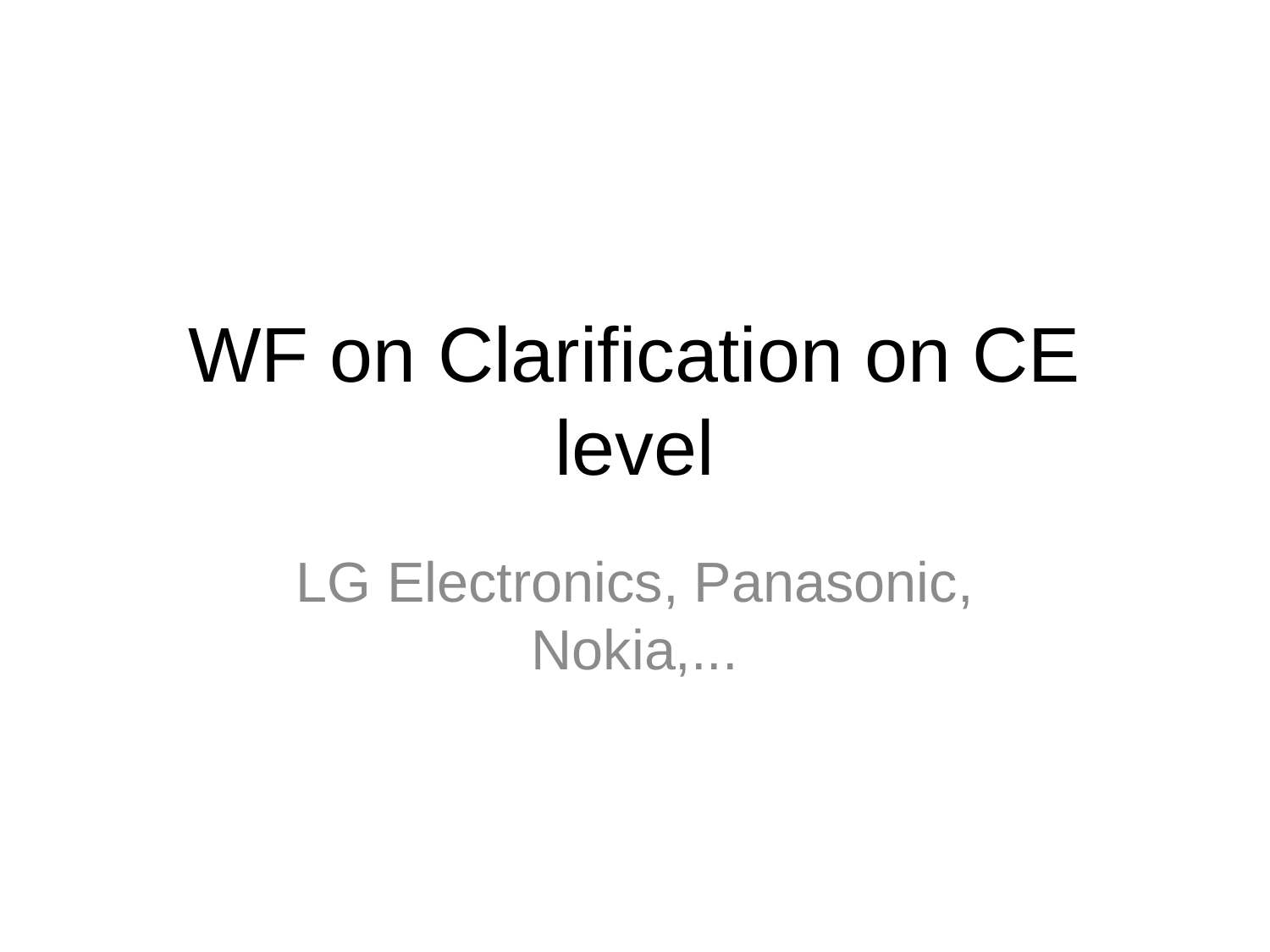

# WF on Clarification on CE level
LG Electronics, Panasonic, Nokia,...